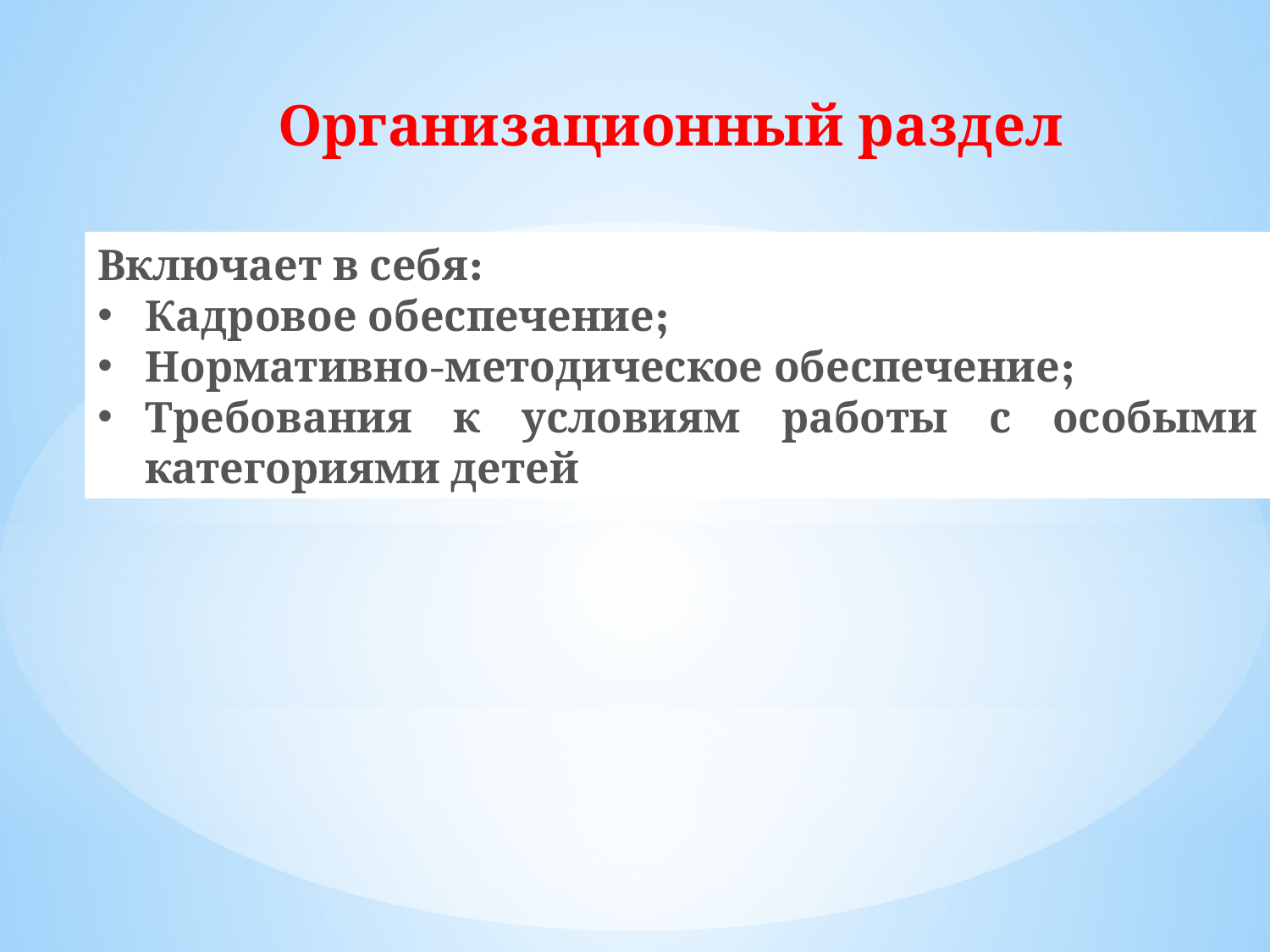

Организационный раздел
Включает в себя:
Кадровое обеспечение;
Нормативно-методическое обеспечение;
Требования к условиям работы с особыми категориями детей